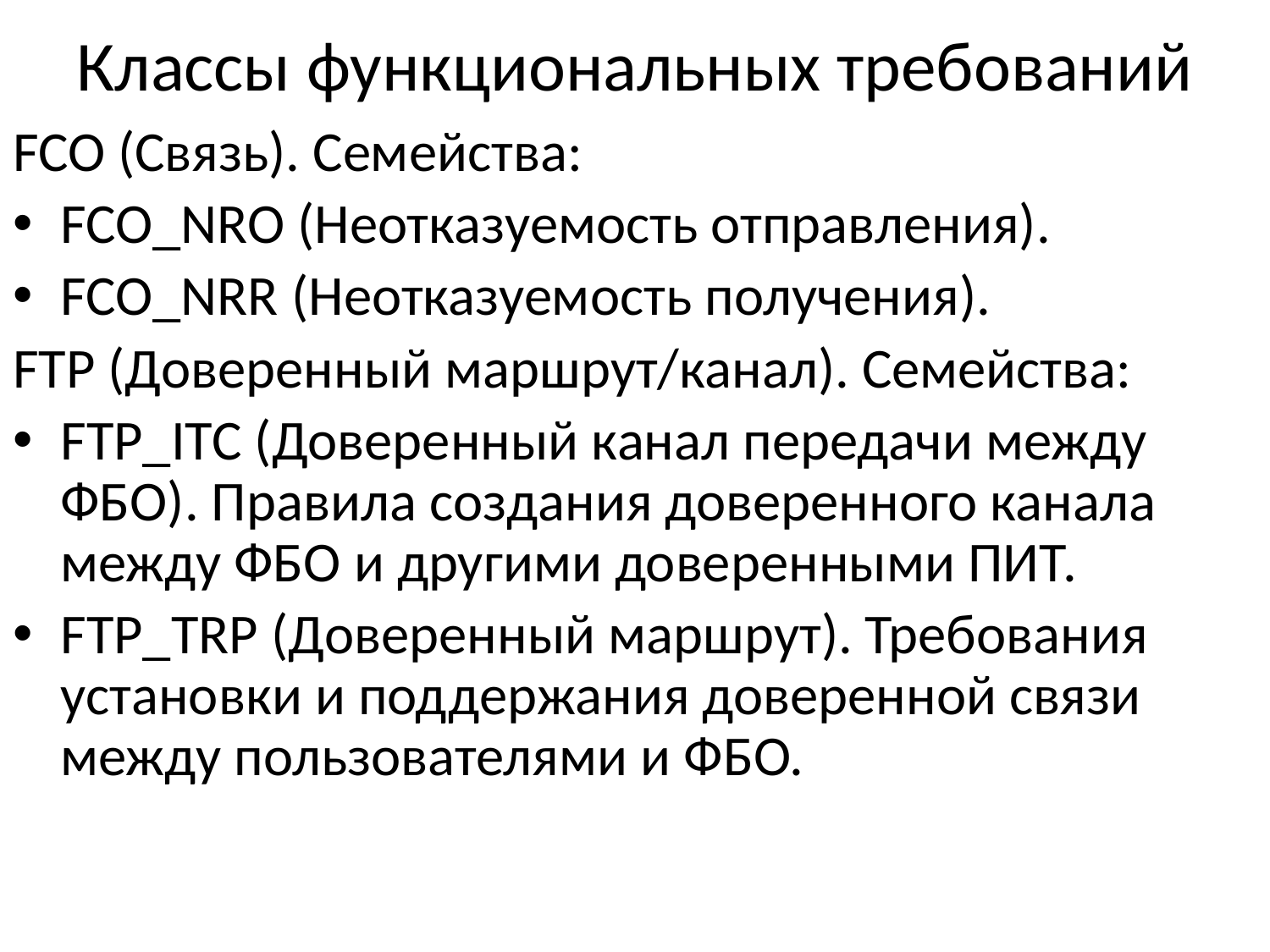

# Классы функциональных требований
FCO (Связь). Семейства:
FCO_NRO (Неотказуемость отправления).
FCO_NRR (Неотказуемость получения).
FTP (Доверенный маршрут/канал). Семейства:
FTP_ITC (Доверенный канал передачи между ФБО). Правила создания доверенного канала между ФБО и другими доверенными ПИТ.
FTP_TRP (Доверенный маршрут). Требования установки и поддержания доверенной связи между пользователями и ФБО.